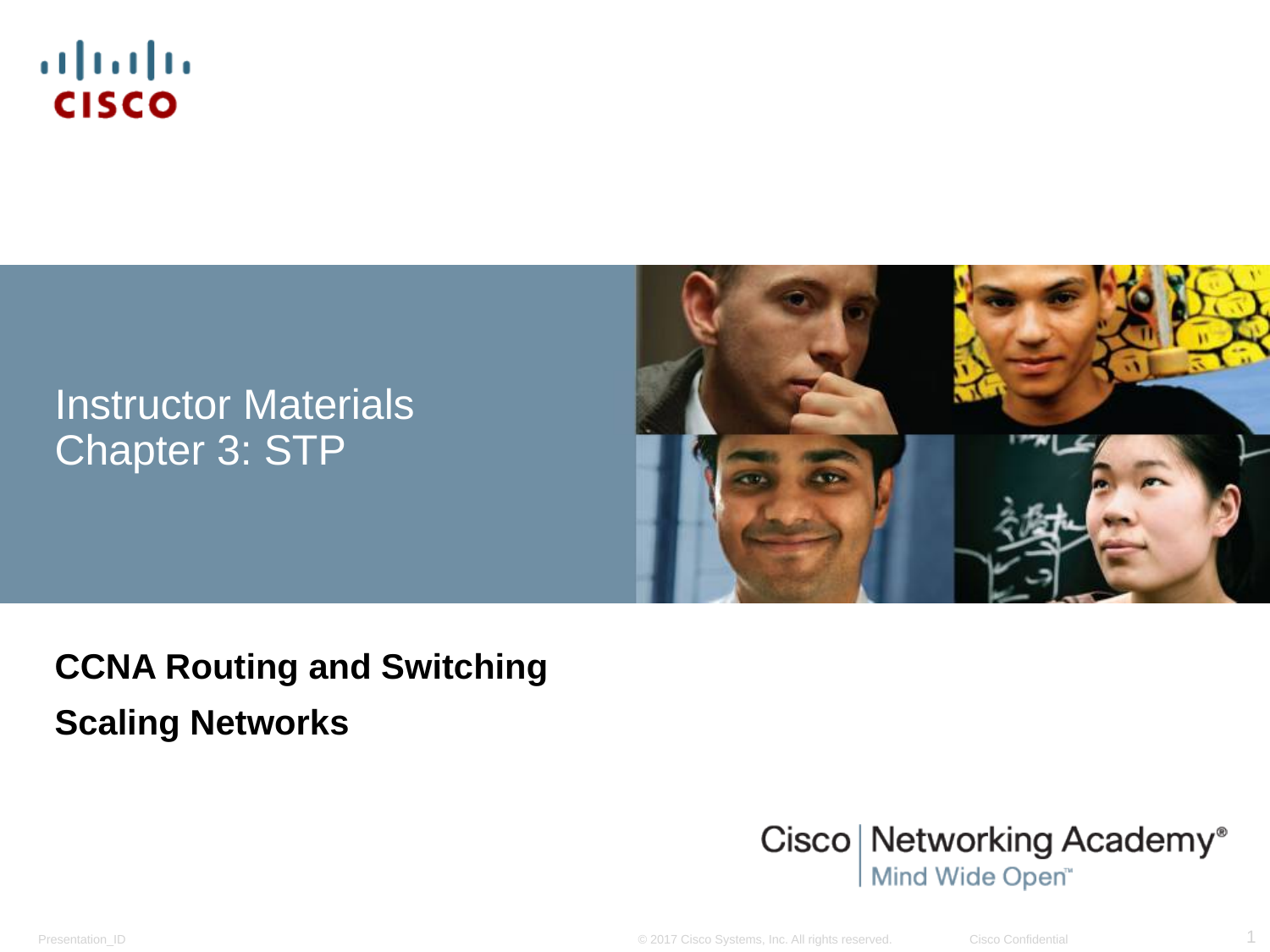

# Instructor Materials Chapter 3: STP
CCNA Routing and Switching
Scaling Networks